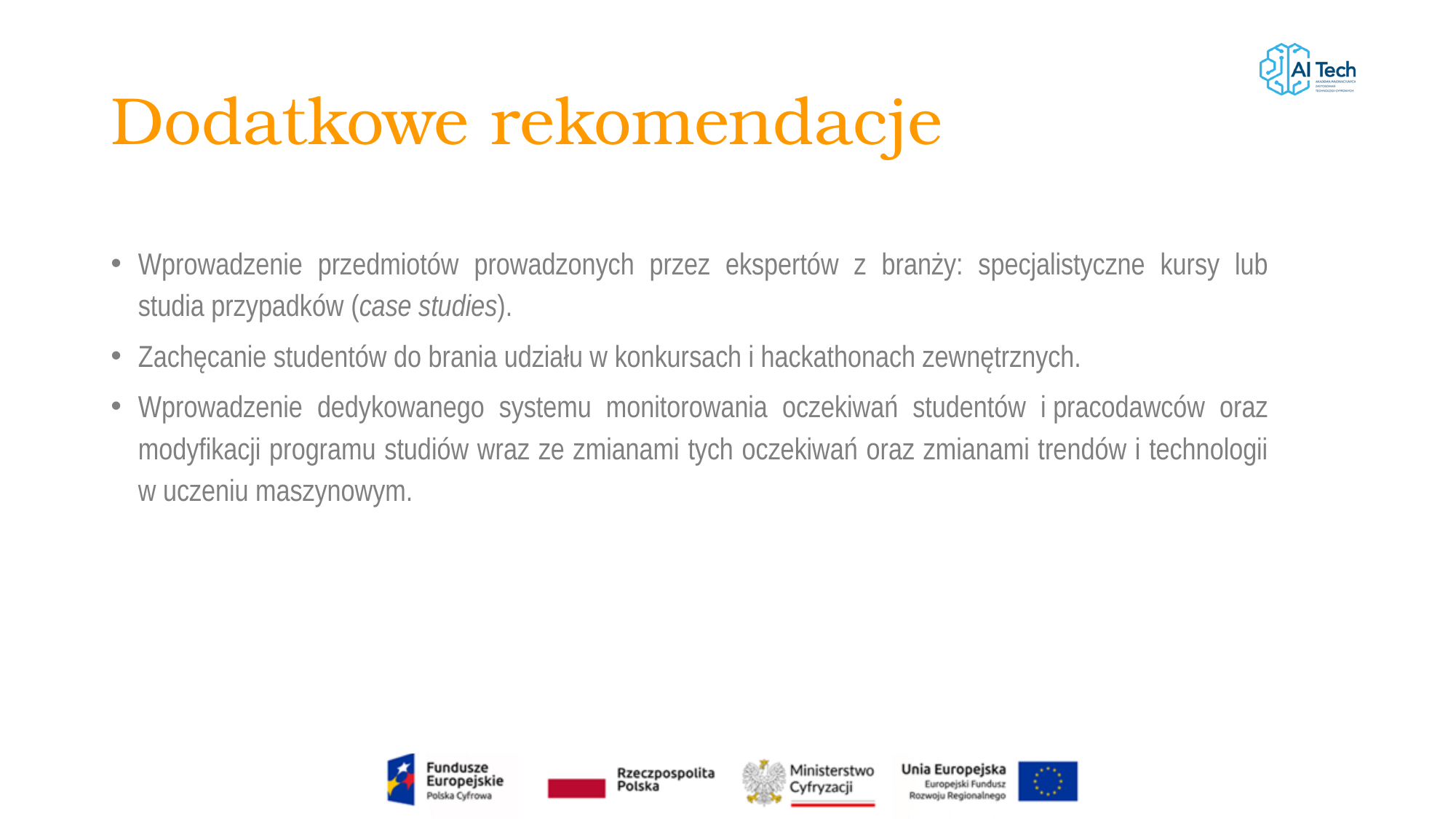

# Dodatkowe rekomendacje
Wprowadzenie przedmiotów prowadzonych przez ekspertów z branży: specjalistyczne kursy lub studia przypadków (case studies).
Zachęcanie studentów do brania udziału w konkursach i hackathonach zewnętrznych.
Wprowadzenie dedykowanego systemu monitorowania oczekiwań studentów i pracodawców oraz modyfikacji programu studiów wraz ze zmianami tych oczekiwań oraz zmianami trendów i technologii w uczeniu maszynowym.